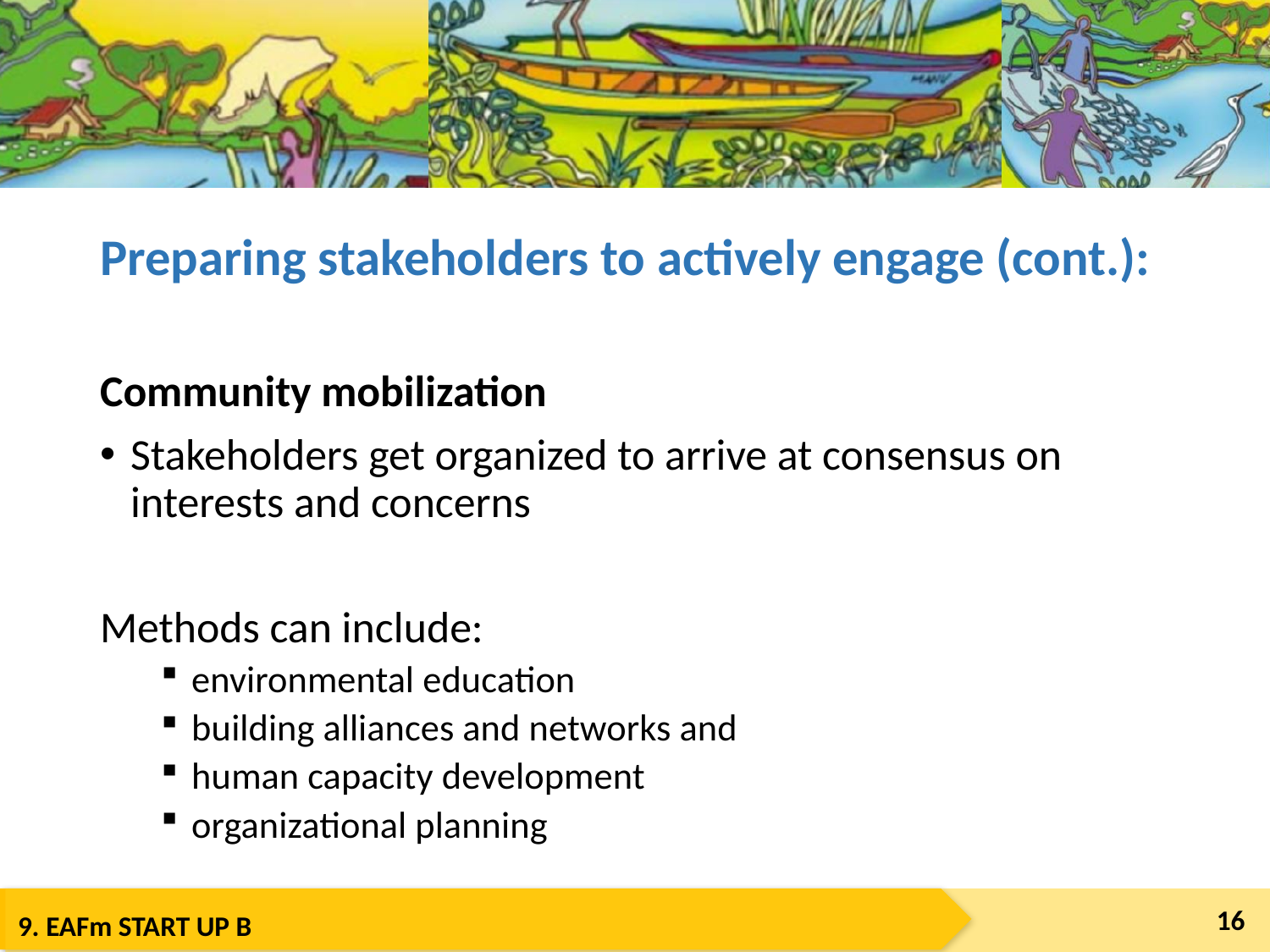

# Preparing stakeholders to actively engage (cont.):
Community mobilization
Stakeholders get organized to arrive at consensus on interests and concerns

Methods can include:
environmental education
building alliances and networks and
human capacity development
organizational planning

16